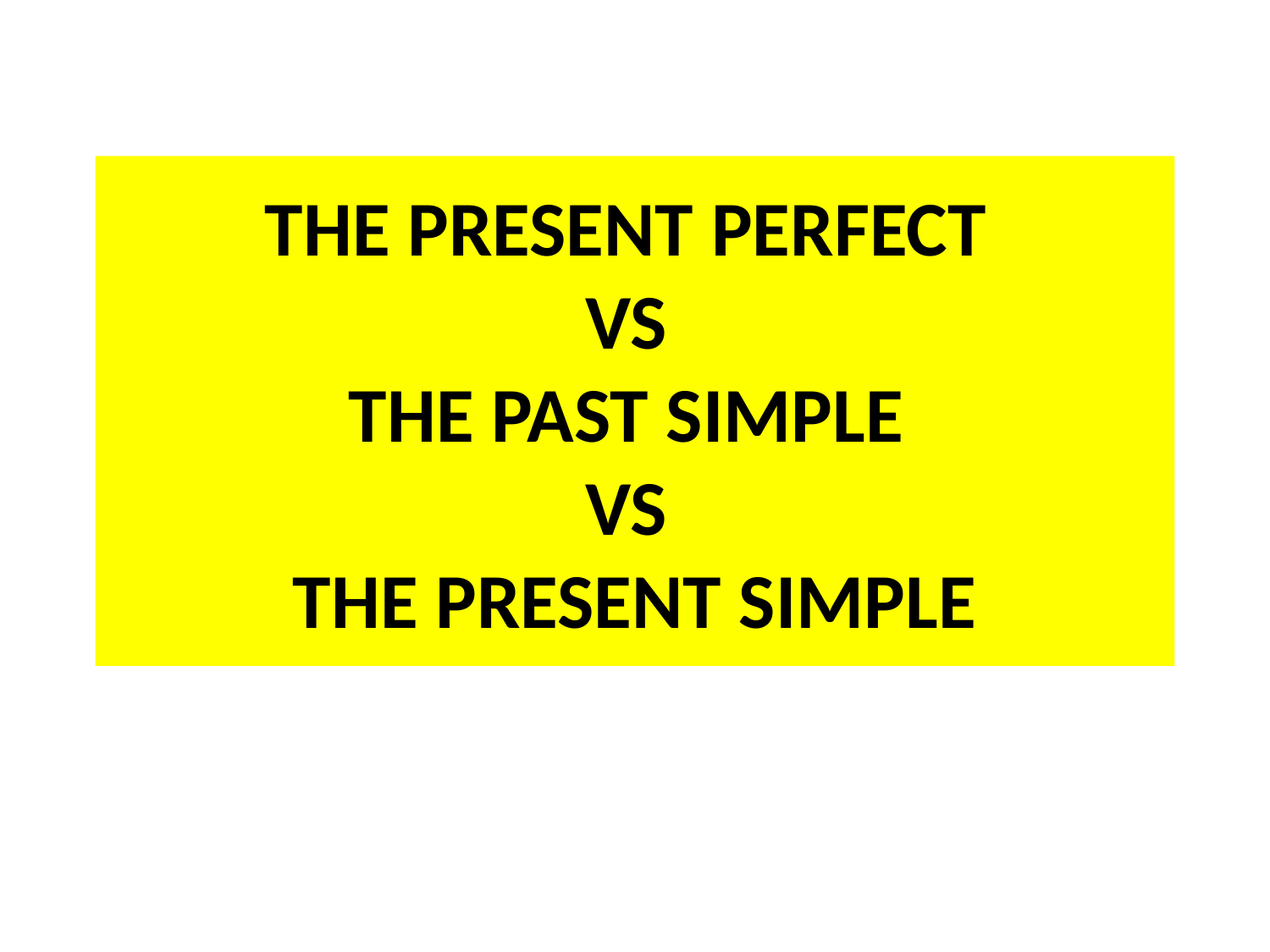

# THE PRESENT PERFECT VS THE PAST SIMPLE VS THE PRESENT SIMPLE